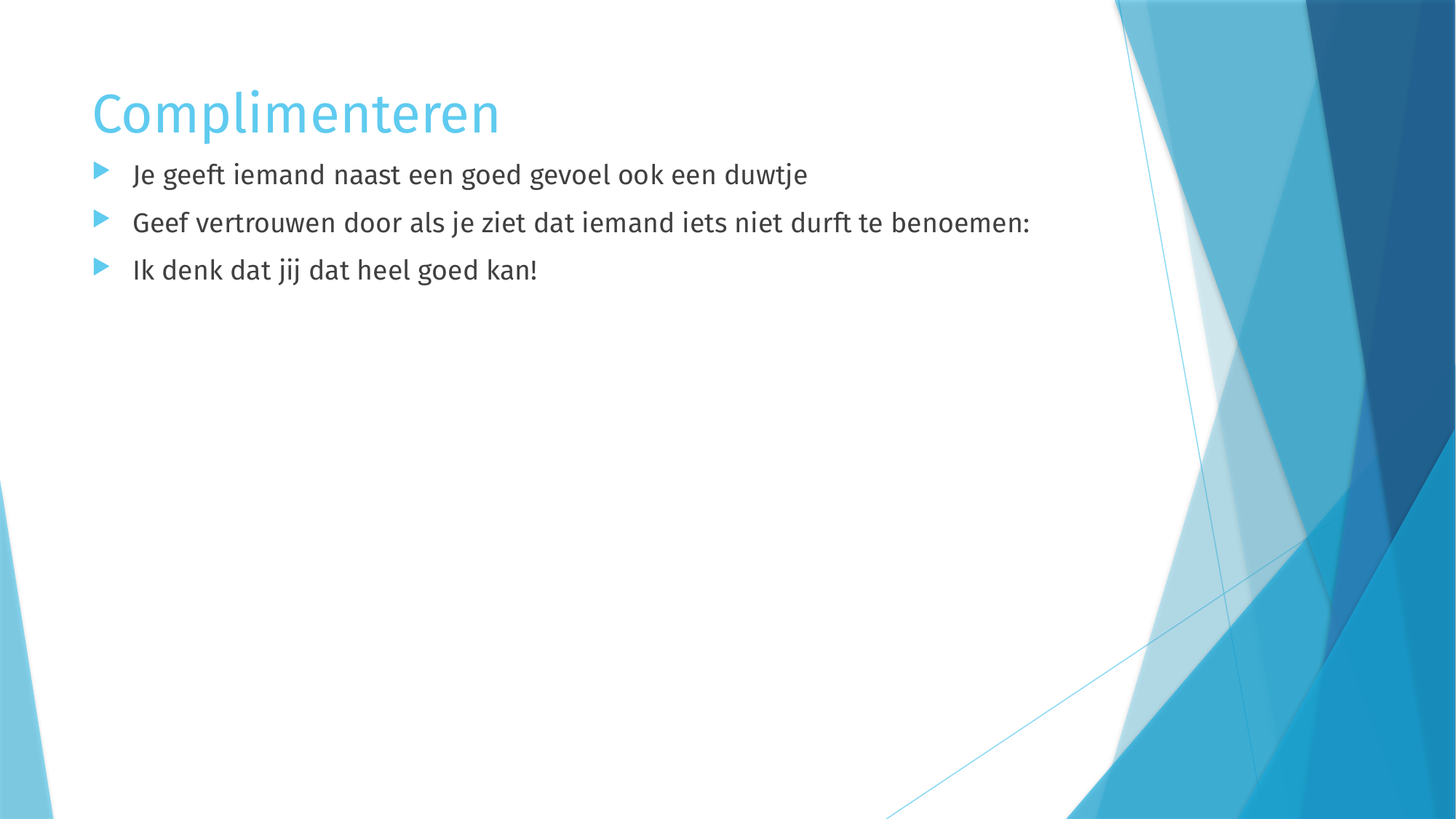

# Complimenteren
Je geeft iemand naast een goed gevoel ook een duwtje
Geef vertrouwen door als je ziet dat iemand iets niet durft te benoemen:
Ik denk dat jij dat heel goed kan!